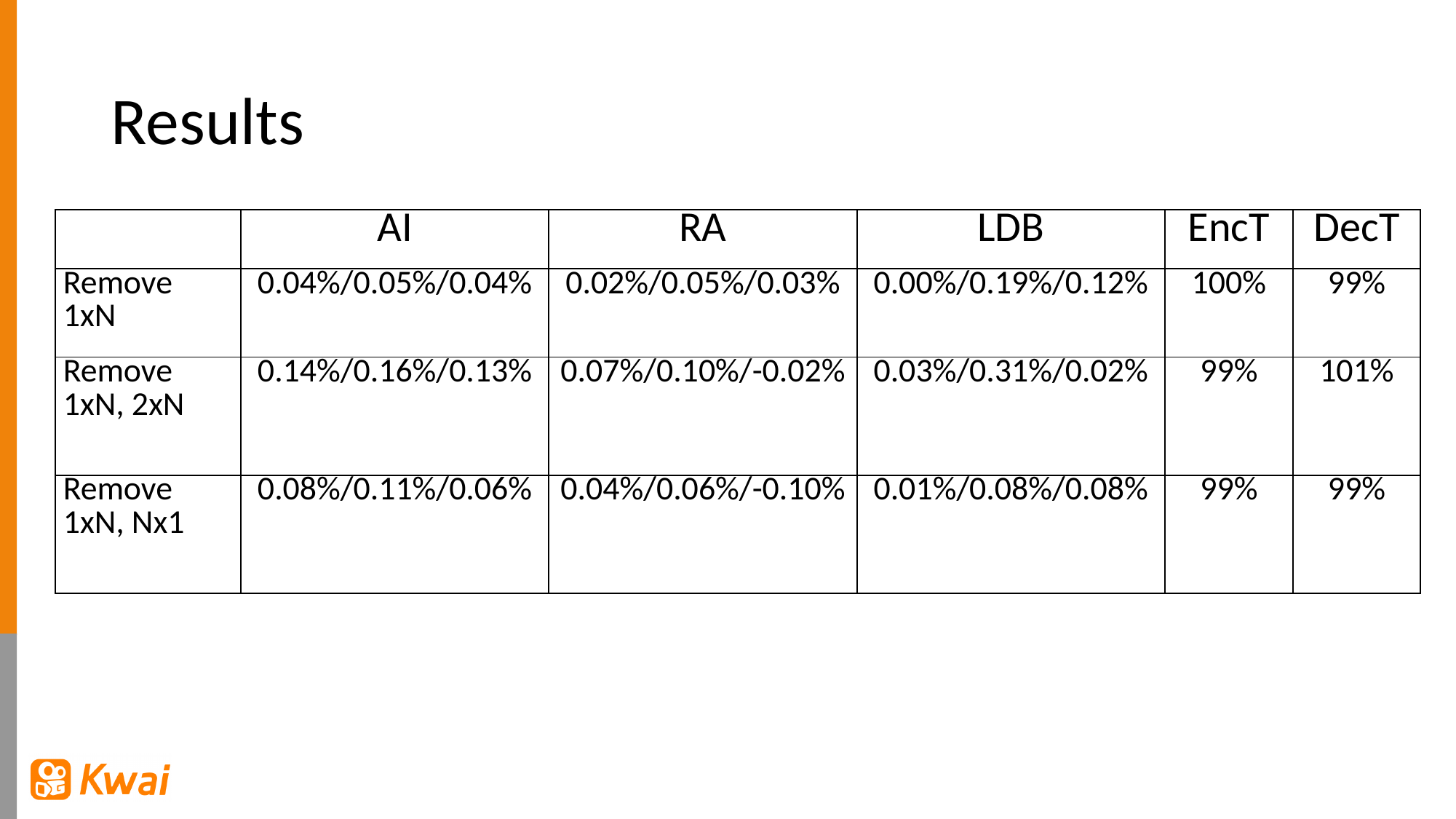

# Results
|  | AI | RA | LDB | EncT | DecT |
| --- | --- | --- | --- | --- | --- |
| Remove 1xN | 0.04%/0.05%/0.04% | 0.02%/0.05%/0.03% | 0.00%/0.19%/0.12% | 100% | 99% |
| Remove 1xN, 2xN | 0.14%/0.16%/0.13% | 0.07%/0.10%/-0.02% | 0.03%/0.31%/0.02% | 99% | 101% |
| Remove 1xN, Nx1 | 0.08%/0.11%/0.06% | 0.04%/0.06%/-0.10% | 0.01%/0.08%/0.08% | 99% | 99% |